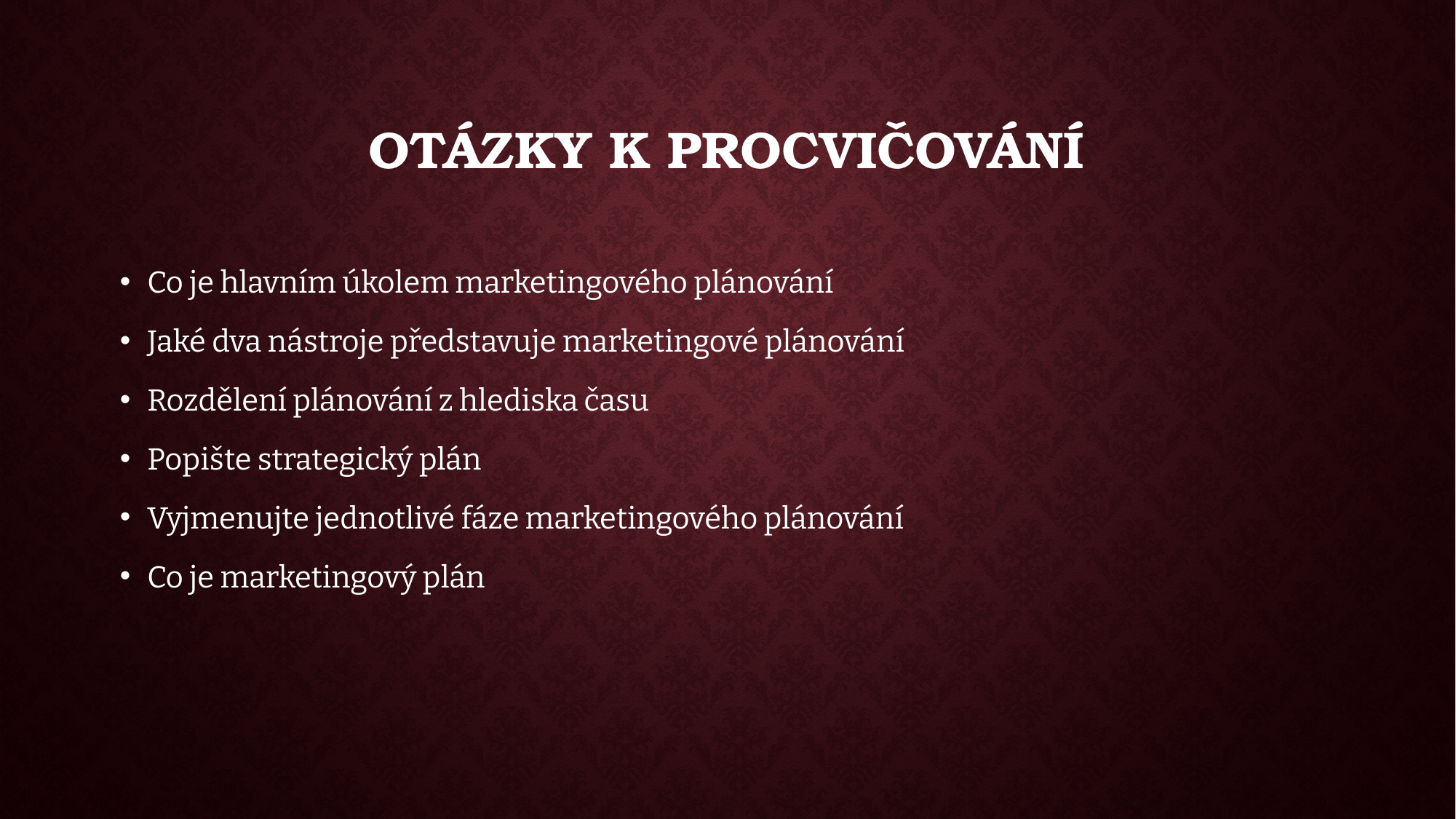

# Otázky k procvičování
Co je hlavním úkolem marketingového plánování
Jaké dva nástroje představuje marketingové plánování
Rozdělení plánování z hlediska času
Popište strategický plán
Vyjmenujte jednotlivé fáze marketingového plánování
Co je marketingový plán